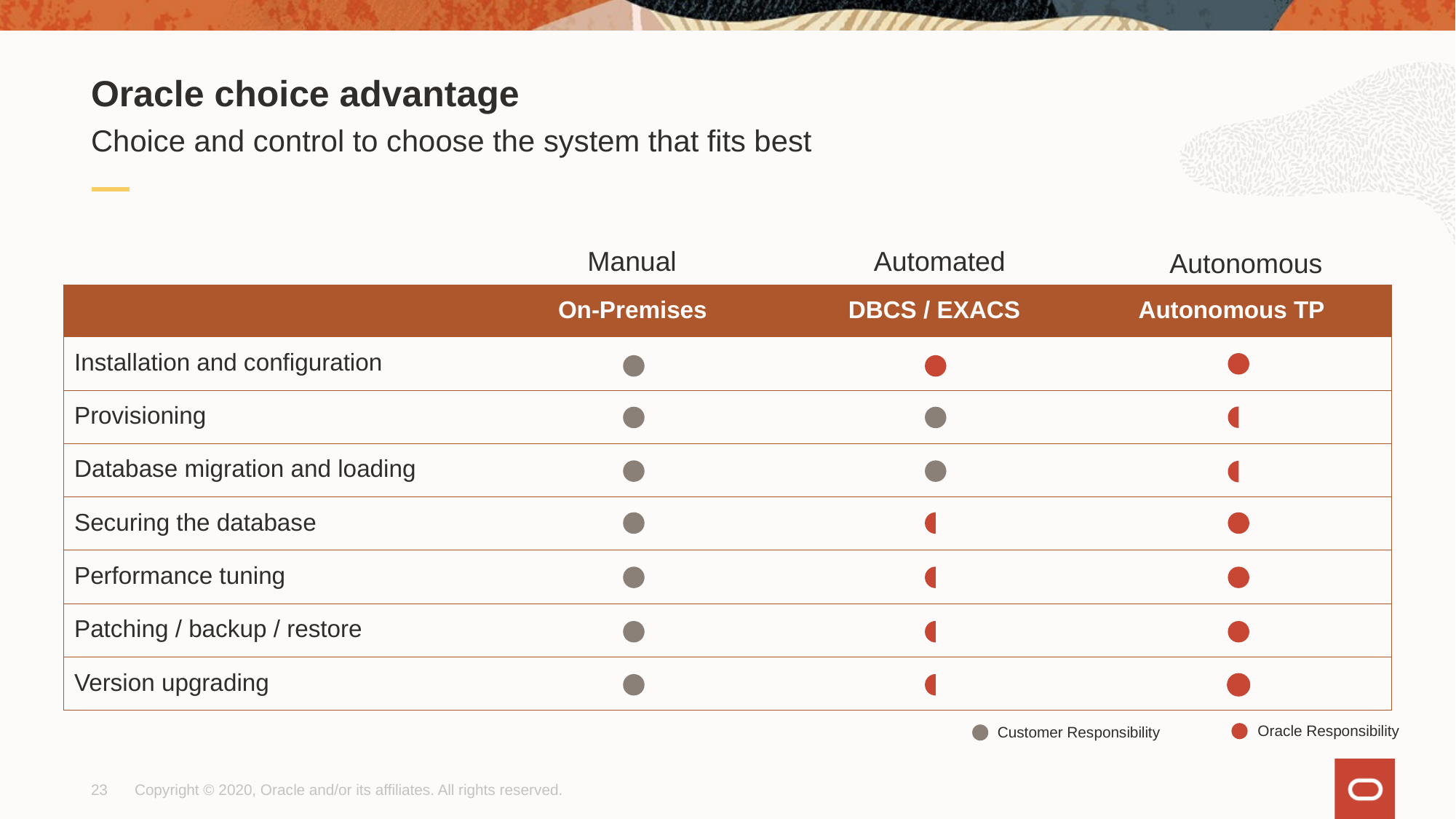

Oracle choice advantage
Choice and control to choose the system that fits best
Automated
Manual
Autonomous
|  | On-Premises | DBCS / EXACS | Autonomous TP |
| --- | --- | --- | --- |
| Installation and configuration |  |  |  |
| Provisioning |  |  |  |
| Database migration and loading |  |  |  |
| Securing the database |  |  |  |
| Performance tuning |  |  |  |
| Patching / backup / restore |  |  |  |
| Version upgrading |  |  |  |

Oracle Responsibility
Customer Responsibility

23
Copyright © 2020, Oracle and/or its affiliates. All rights reserved.